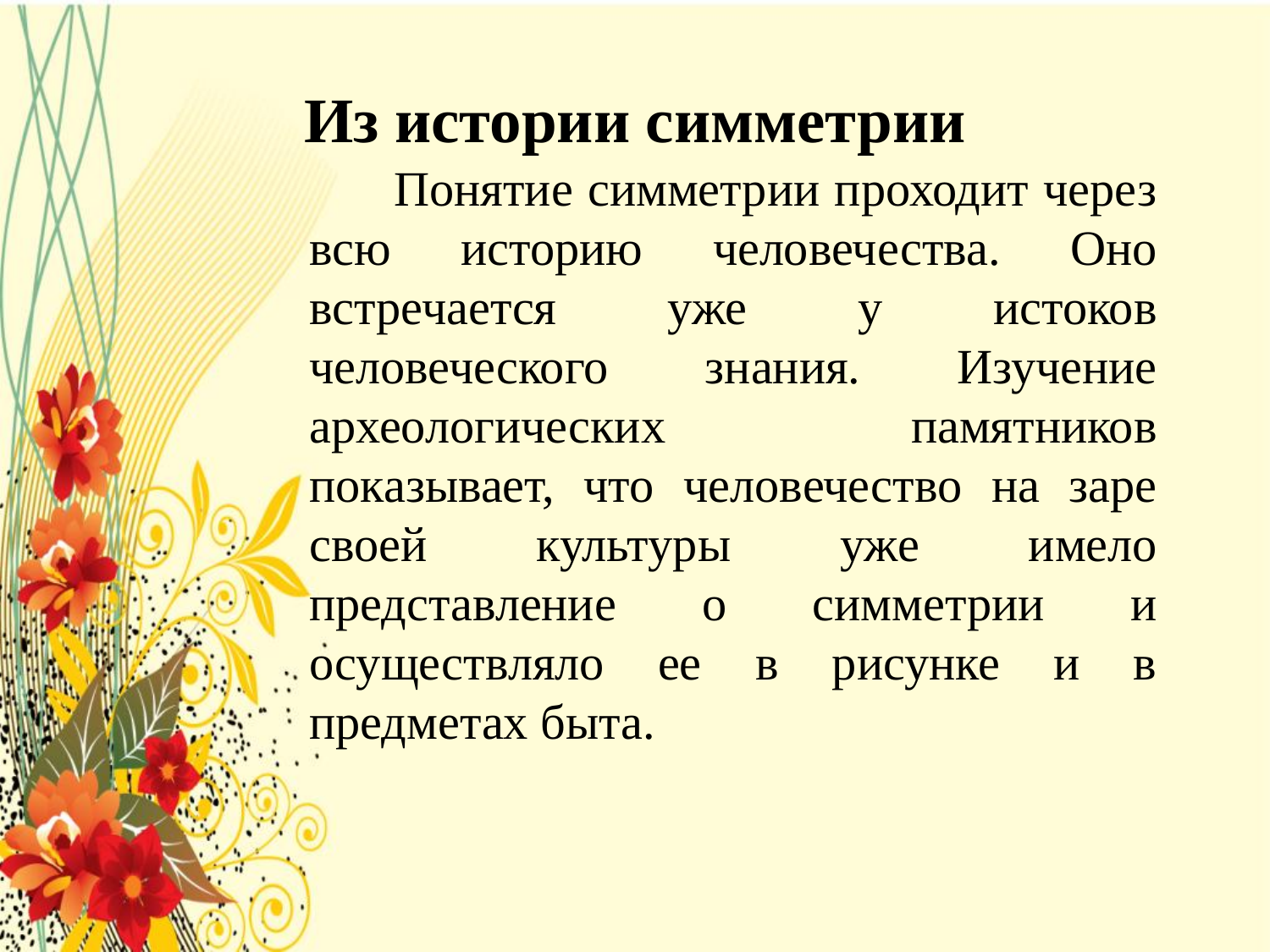

# Из истории симметрии
           Понятие симметрии проходит через всю историю человечества. Оно встречается уже у истоков человеческого знания. Изучение археологических памятников показывает, что человечество на заре своей культуры уже имело представление о симметрии и осуществляло ее в рисунке и в предметах быта.